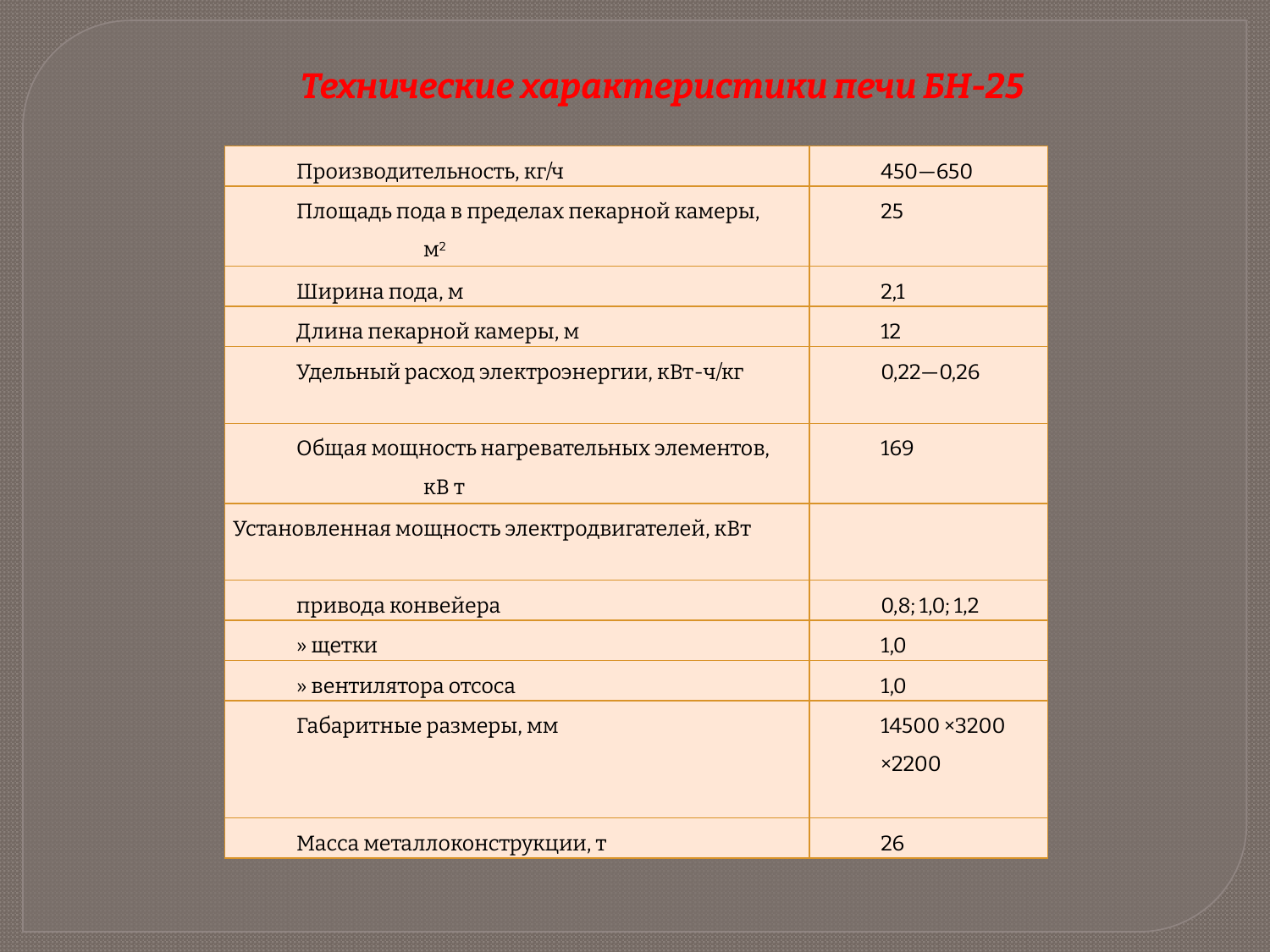

Технические характеристики печи БН-25

| Производительность, кг/ч | 450—650 |
| --- | --- |
| Площадь пода в пределах пекарной камеры, м2 | 25 |
| Ширина пода, м | 2,1 |
| Длина пекарной камеры, м | 12 |
| Удельный расход электроэнергии, кВт-ч/кг | 0,22—0,26 |
| Общая мощность нагревательных элементов, кВ т | 169 |
| Установленная мощность электродвигателей, кВт |  |
| привода конвейера | 0,8; 1,0; 1,2 |
| » щетки | 1,0 |
| » вентилятора отсоса | 1,0 |
| Габаритные размеры, мм | 14500 ×3200 ×2200 |
| Масса металлоконструкции, т | 26 |